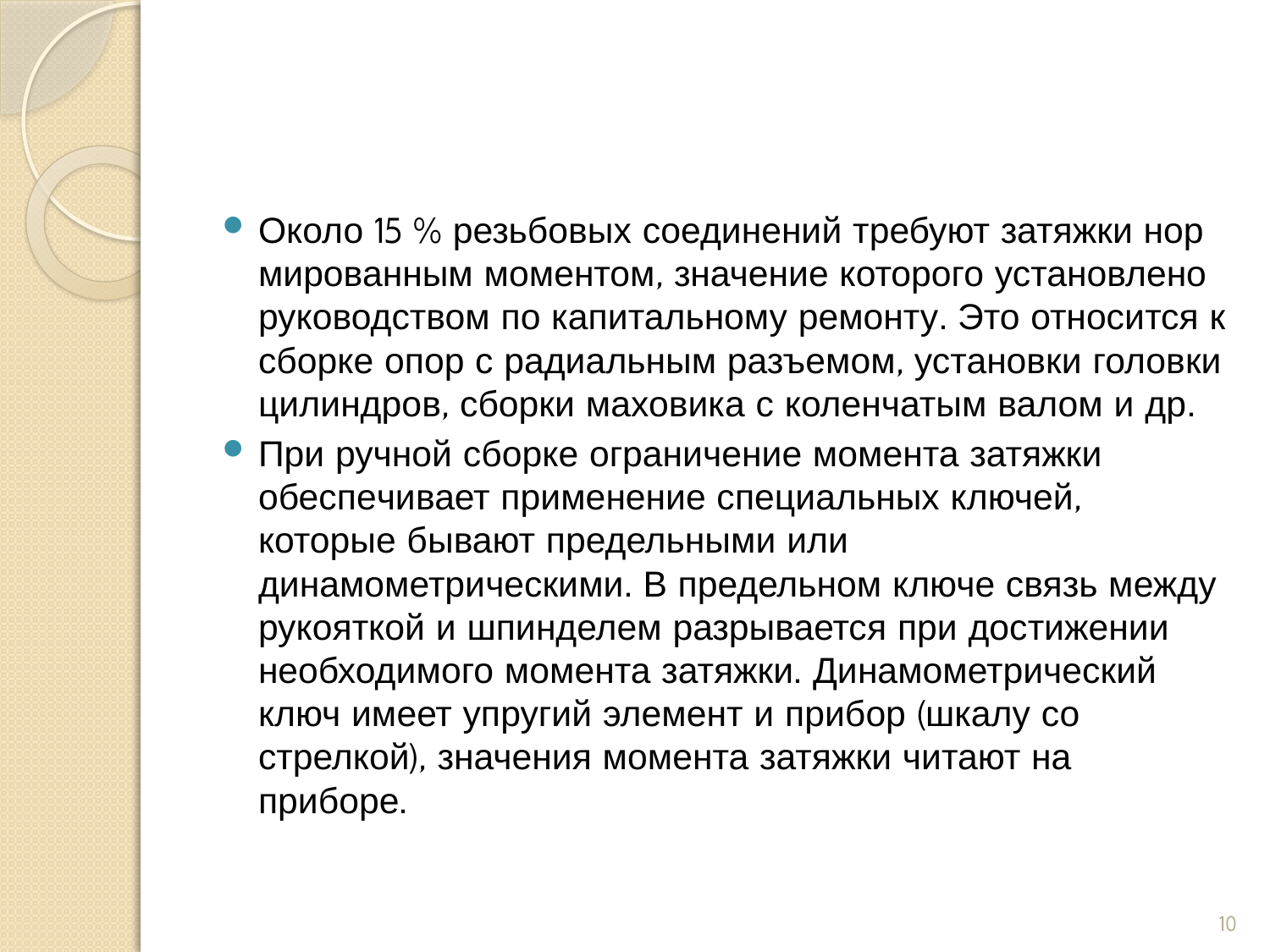

Около 15 % резьбовых соединений требуют затяжки нор­мированным моментом, значение которого установлено руко­водством по капитальному ремонту. Это относится к сборке опор с радиальным разъемом, установки головки цилиндров, сборки маховика с коленчатым валом и др.
При ручной сборке ограничение момента затяжки обеспе­чивает применение специальных ключей, которые бывают предельными или динамометрическими. В предельном ключе связь между рукояткой и шпинделем разрывается при дости­жении необходимого момента затяжки. Динамометрический ключ имеет упругий элемент и прибор (шкалу со стрелкой), значения момента затяжки читают на приборе.

10